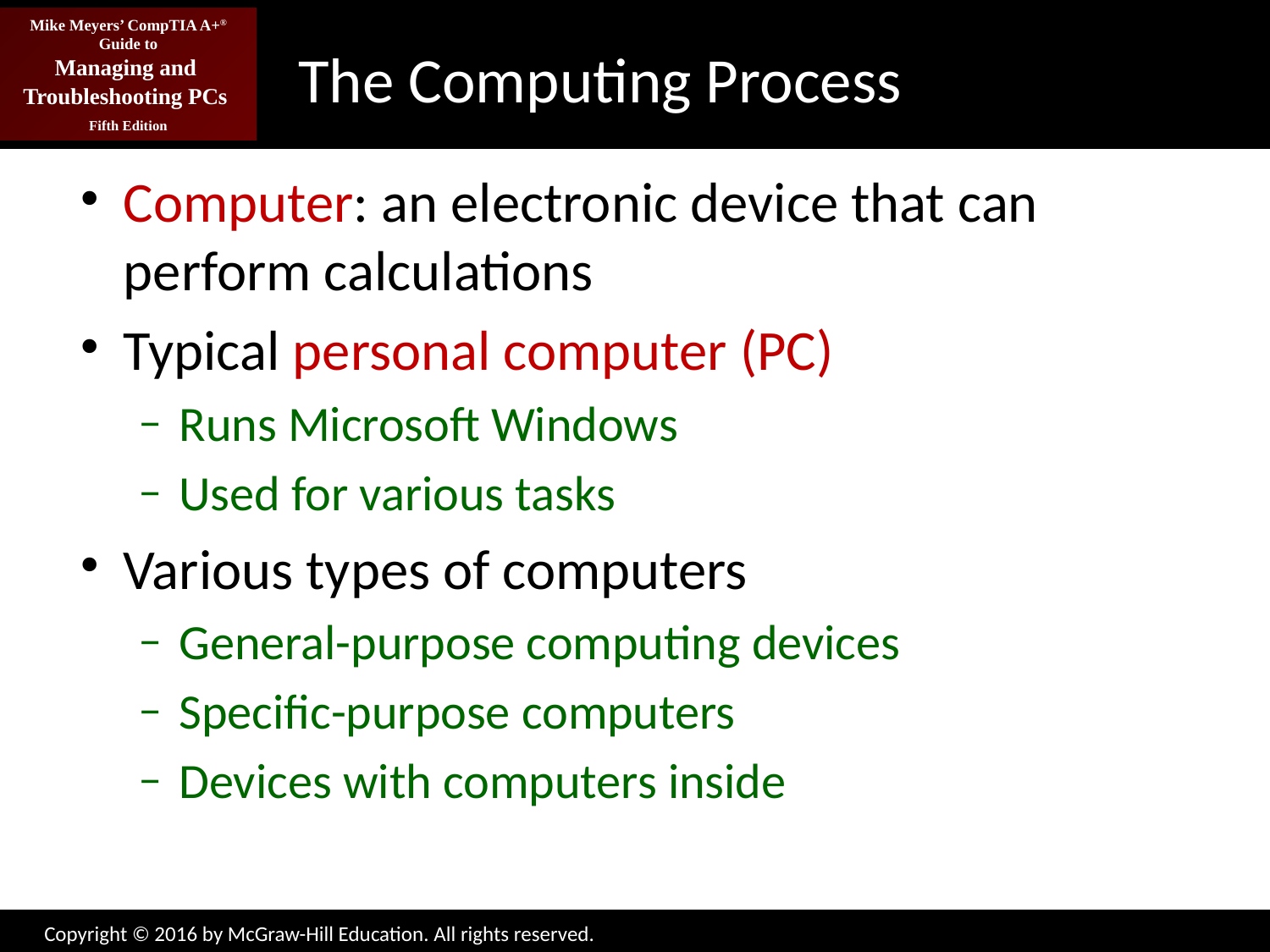

# The Computing Process
Computer: an electronic device that can perform calculations
Typical personal computer (PC)
Runs Microsoft Windows
Used for various tasks
Various types of computers
General-purpose computing devices
Specific-purpose computers
Devices with computers inside